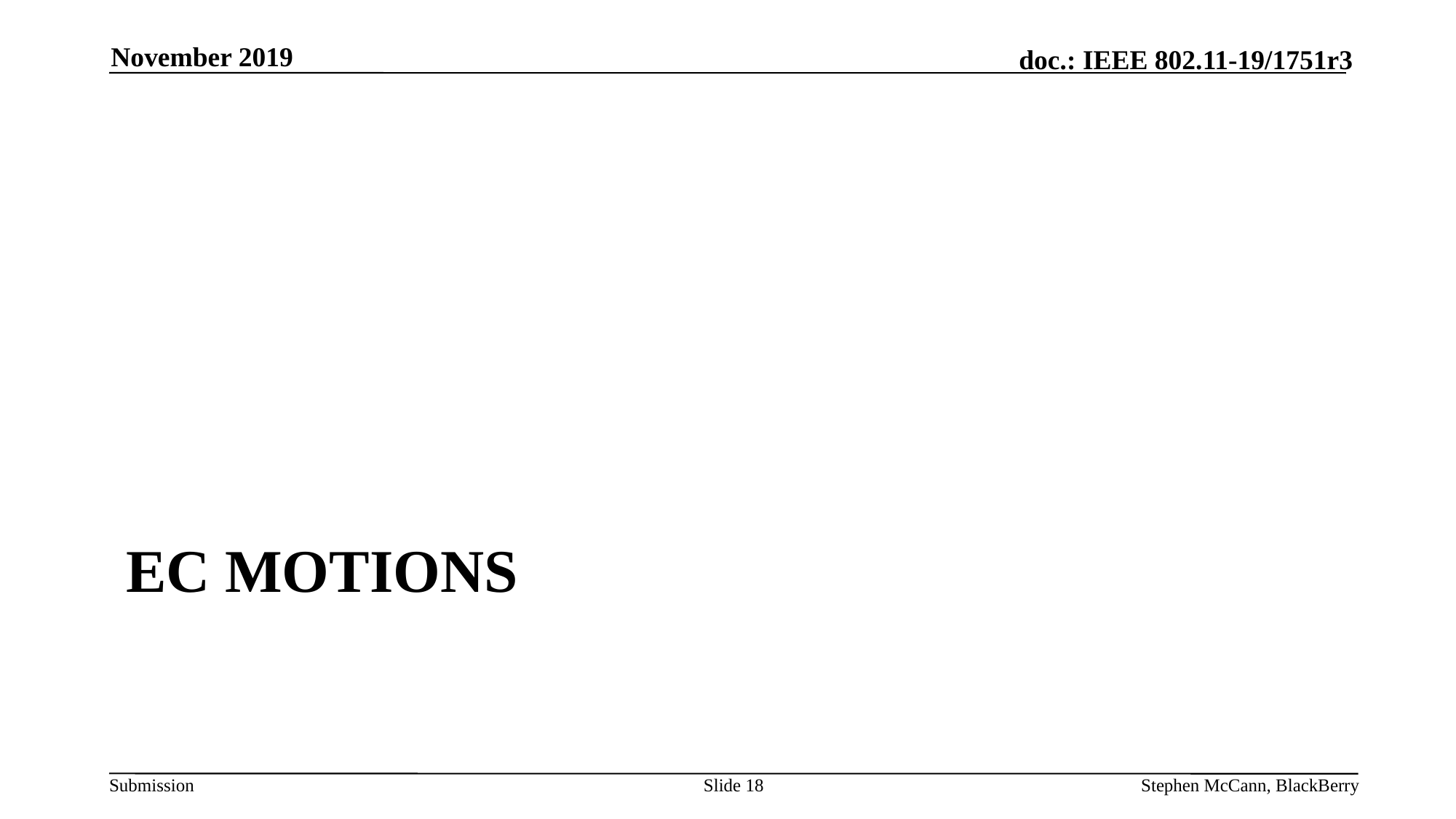

November 2019

# EC Motions
Slide 18
Stephen McCann, BlackBerry